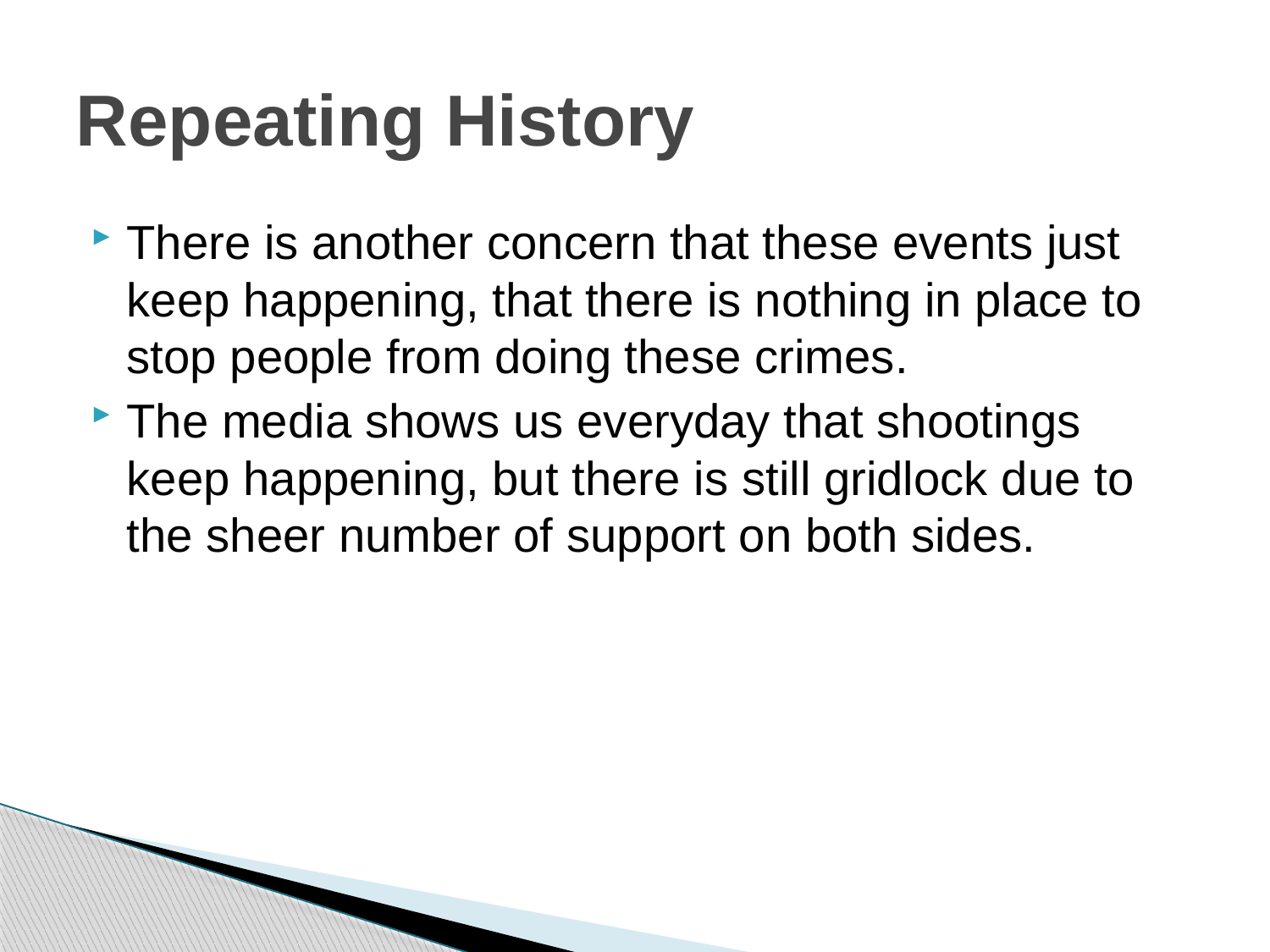

# Repeating History
There is another concern that these events just keep happening, that there is nothing in place to stop people from doing these crimes.
The media shows us everyday that shootings keep happening, but there is still gridlock due to the sheer number of support on both sides.